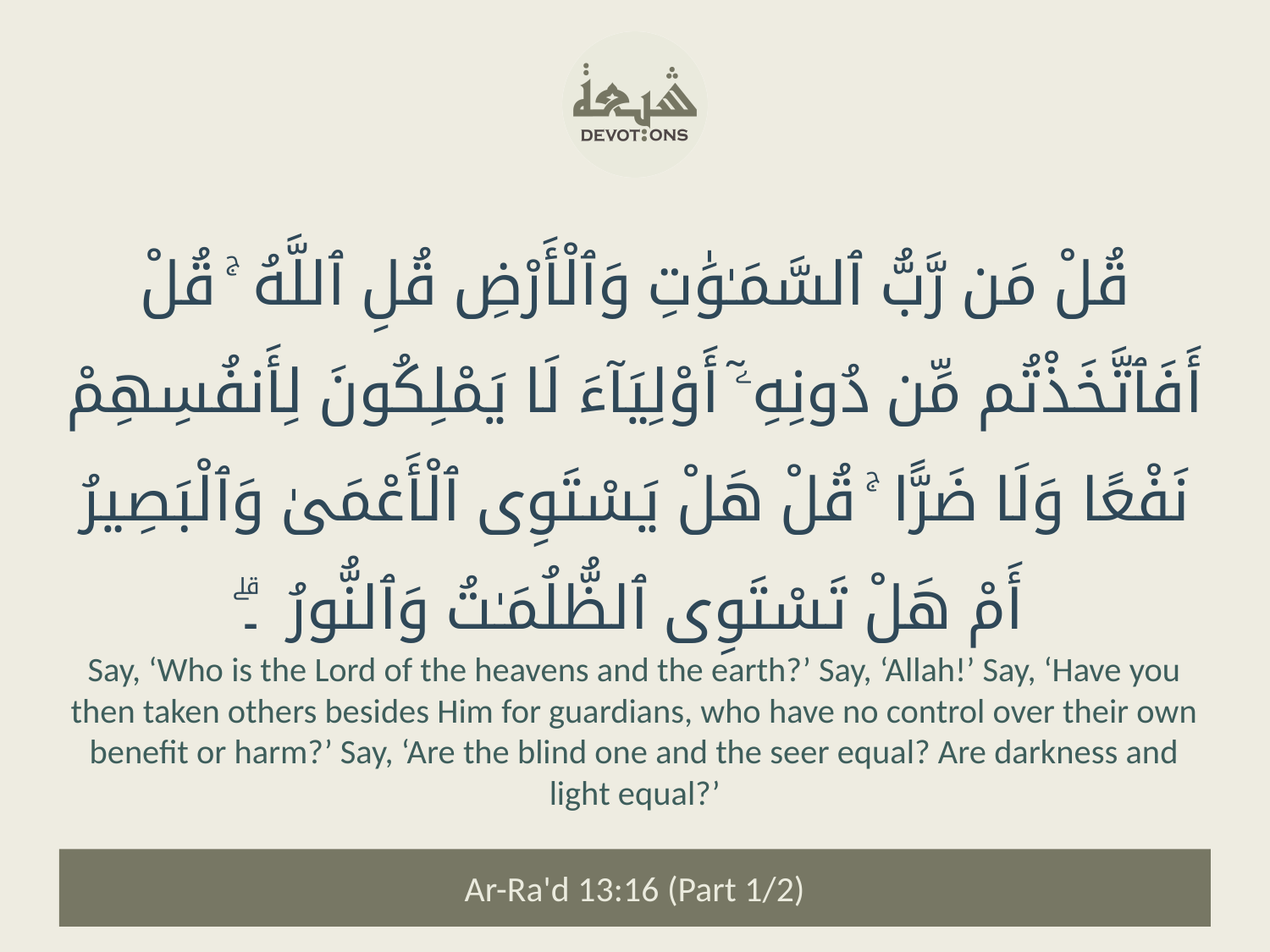

قُلْ مَن رَّبُّ ٱلسَّمَـٰوَٰتِ وَٱلْأَرْضِ قُلِ ٱللَّهُ ۚ قُلْ أَفَٱتَّخَذْتُم مِّن دُونِهِۦٓ أَوْلِيَآءَ لَا يَمْلِكُونَ لِأَنفُسِهِمْ نَفْعًا وَلَا ضَرًّا ۚ قُلْ هَلْ يَسْتَوِى ٱلْأَعْمَىٰ وَٱلْبَصِيرُ أَمْ هَلْ تَسْتَوِى ٱلظُّلُمَـٰتُ وَٱلنُّورُ  ۔ۗ
Say, ‘Who is the Lord of the heavens and the earth?’ Say, ‘Allah!’ Say, ‘Have you then taken others besides Him for guardians, who have no control over their own benefit or harm?’ Say, ‘Are the blind one and the seer equal? Are darkness and light equal?’
Ar-Ra'd 13:16 (Part 1/2)